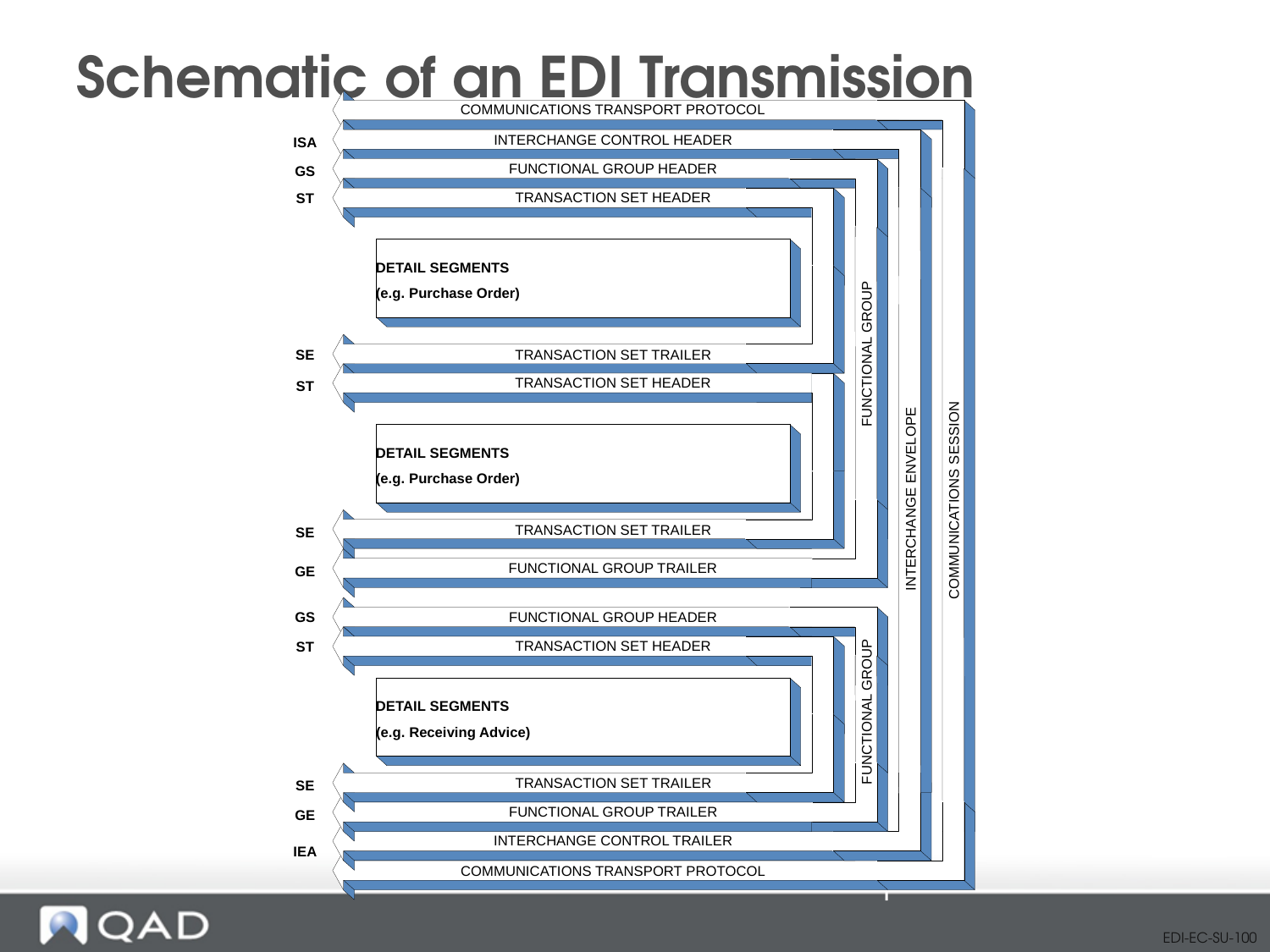

# Schematic of an EDI Transmission

DETAIL SEGMENTS
(e.g. Purchase Order)

DETAIL SEGMENTS
(e.g. Purchase Order)

DETAIL SEGMENTS

(e.g. Receiving Advice)

COMMUNICATIONS TRANSPORT PROTOCOL
INTERCHANGE CONTROL HEADER
ISA
FUNCTIONAL GROUP HEADER
GS
TRANSACTION SET HEADER
ST
SE
TRANSACTION SET TRAILER
FUNCTIONAL GROUP
TRANSACTION SET HEADER
ST
INTERCHANGE ENVELOPE
COMMUNICATIONS SESSION
TRANSACTION SET TRAILER
SE
FUNCTIONAL GROUP TRAILER
GE
FUNCTIONAL GROUP HEADER
GS
TRANSACTION SET HEADER
ST
FUNCTIONAL GROUP
TRANSACTION SET TRAILER
SE
FUNCTIONAL GROUP TRAILER
GE
INTERCHANGE CONTROL TRAILER
IEA
COMMUNICATIONS TRANSPORT PROTOCOL
EDI-EC-SU-100